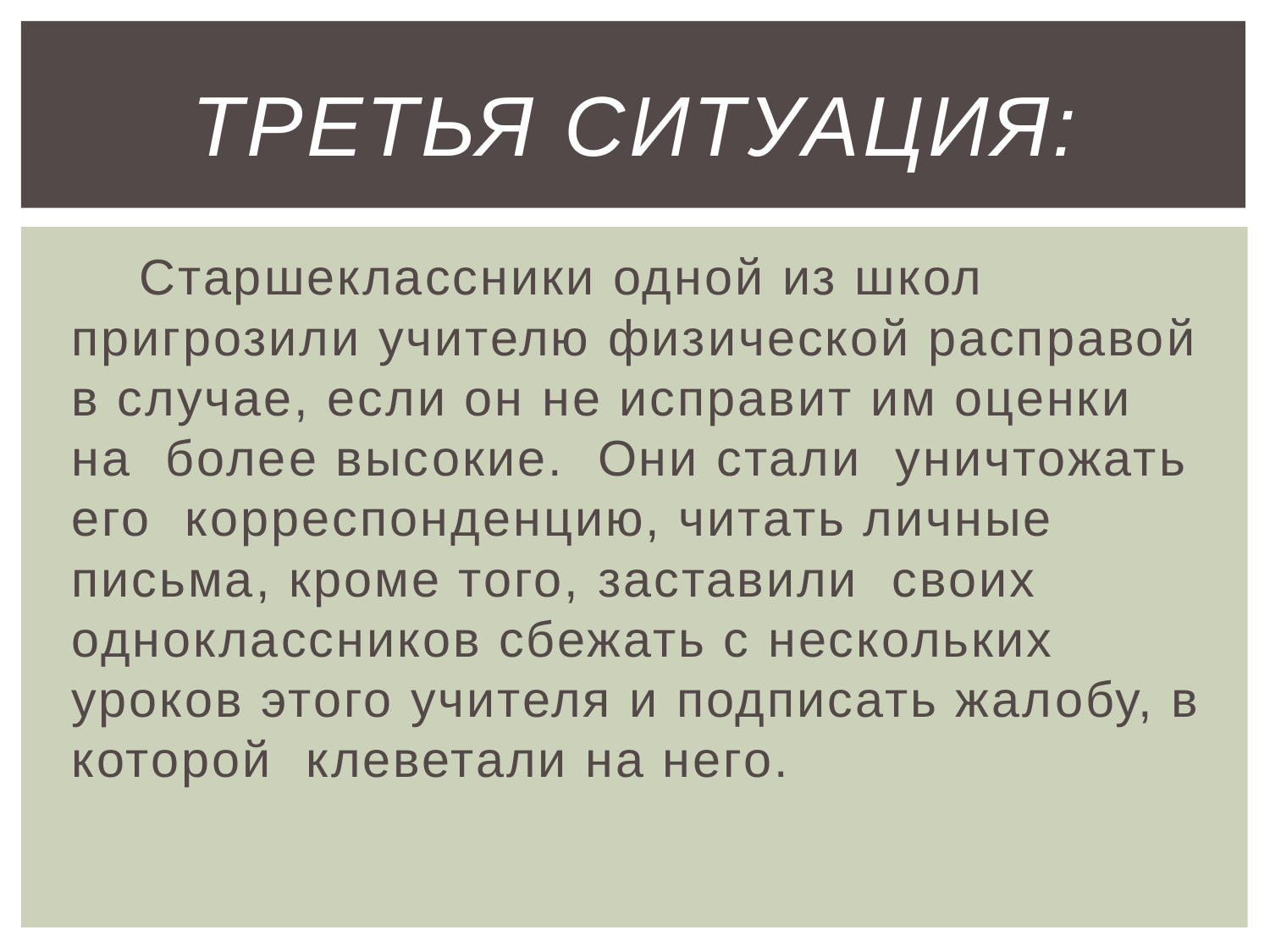

# Третья ситуация:
      Старшеклассники одной из школ  пригрозили учителю физической расправой в случае, если он не исправит им оценки на  более высокие.  Они стали  уничтожать его  корреспонденцию, читать личные письма, кроме того, заставили  своих одноклассников сбежать с нескольких уроков этого учителя и подписать жалобу, в которой  клеветали на него.